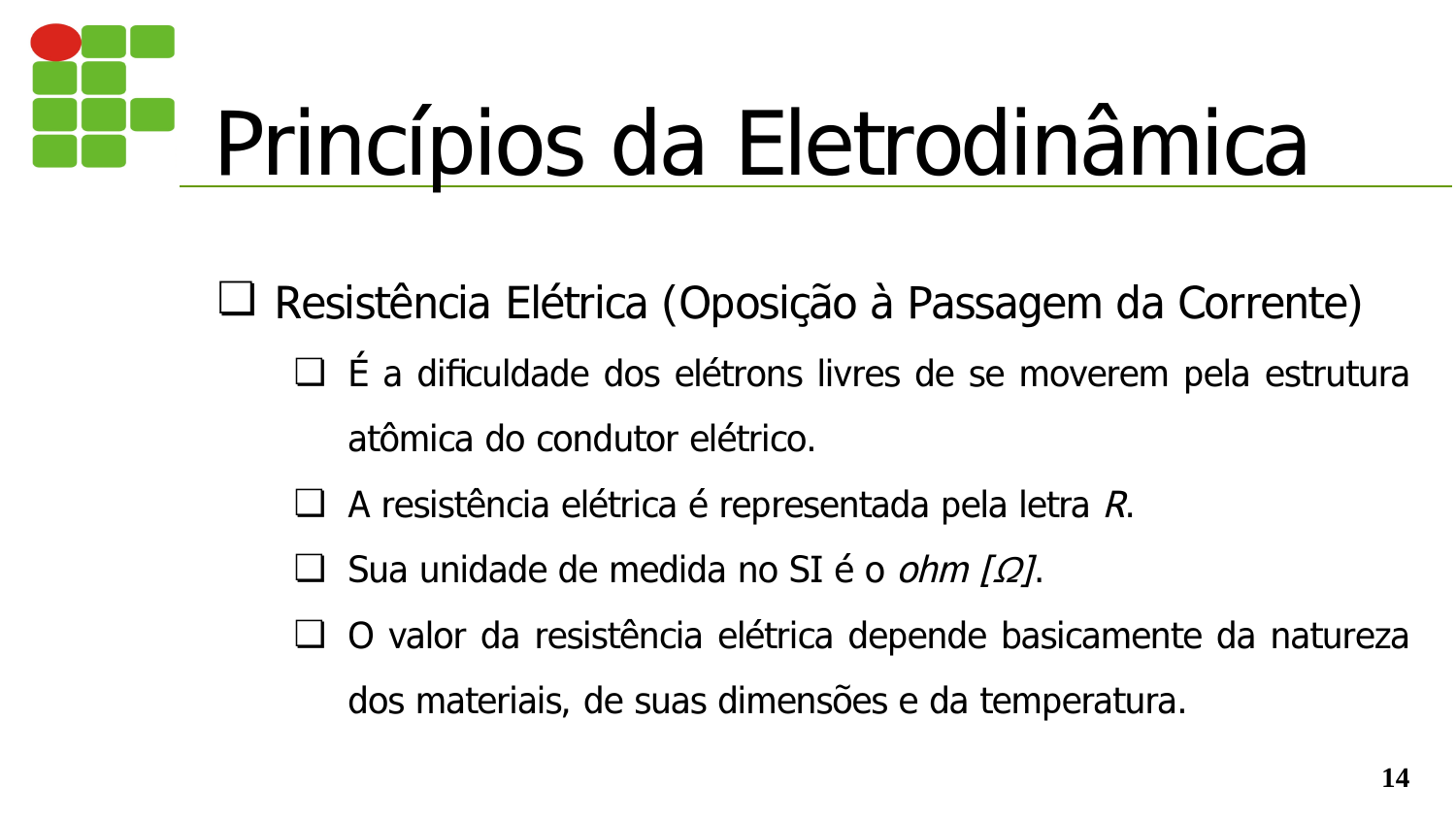

# Princípios da Eletrodinâmica
Resistência Elétrica (Oposição à Passagem da Corrente)
É a dificuldade dos elétrons livres de se moverem pela estrutura atômica do condutor elétrico.
A resistência elétrica é representada pela letra R.
Sua unidade de medida no SI é o ohm [Ω].
O valor da resistência elétrica depende basicamente da natureza dos materiais, de suas dimensões e da temperatura.
14